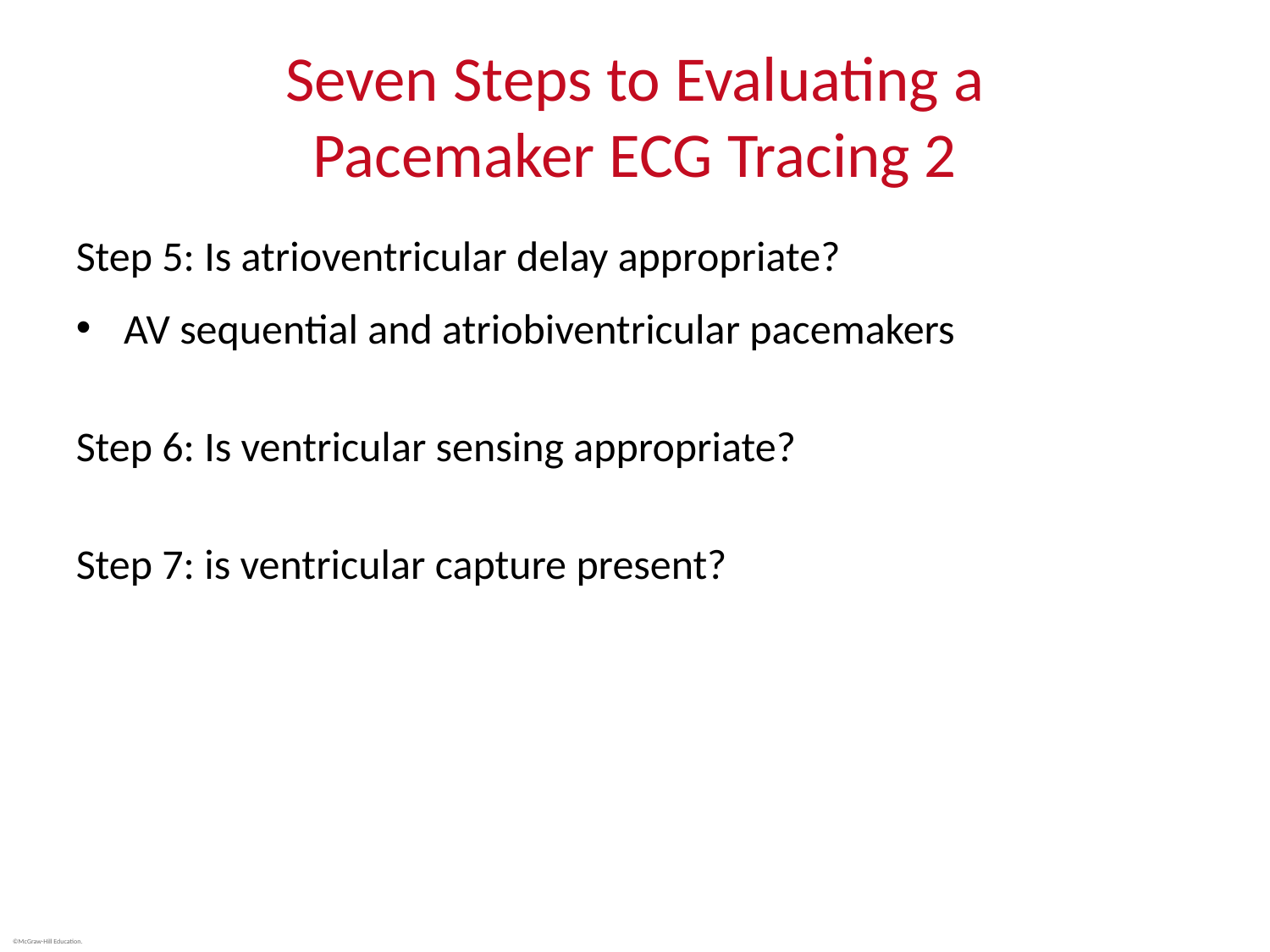

# Seven Steps to Evaluating a Pacemaker ECG Tracing 2
Step 5: Is atrioventricular delay appropriate?
AV sequential and atriobiventricular pacemakers
Step 6: Is ventricular sensing appropriate?
Step 7: is ventricular capture present?